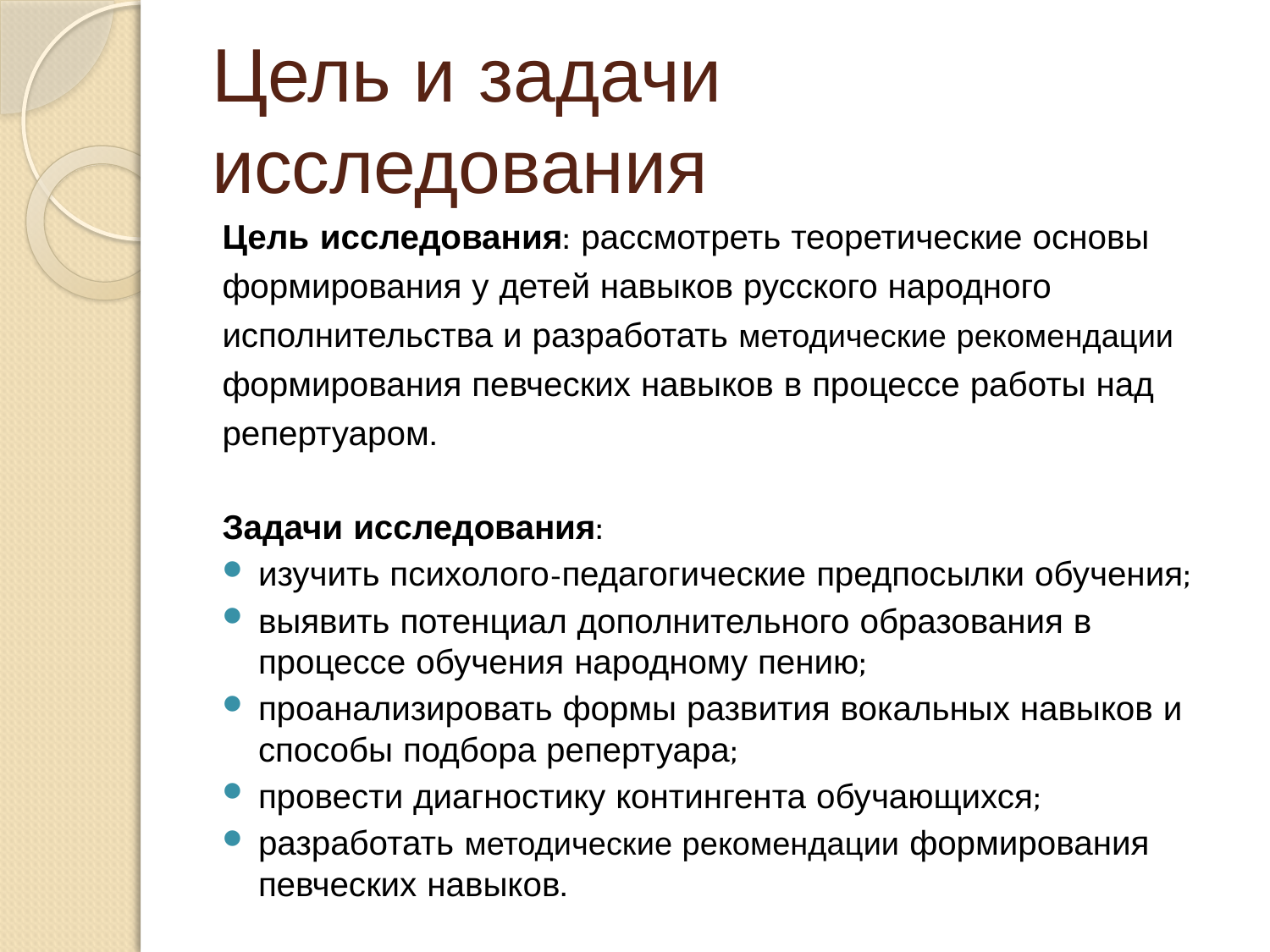

# Цель и задачи исследования
Цель исследования: рассмотреть теоретические основы формирования у детей навыков русского народного исполнительства и разработать методические рекомендации формирования певческих навыков в процессе работы над репертуаром.

Задачи исследования:
изучить психолого-педагогические предпосылки обучения;
выявить потенциал дополнительного образования в процессе обучения народному пению;
проанализировать формы развития вокальных навыков и способы подбора репертуара;
провести диагностику контингента обучающихся;
разработать методические рекомендации формирования певческих навыков.